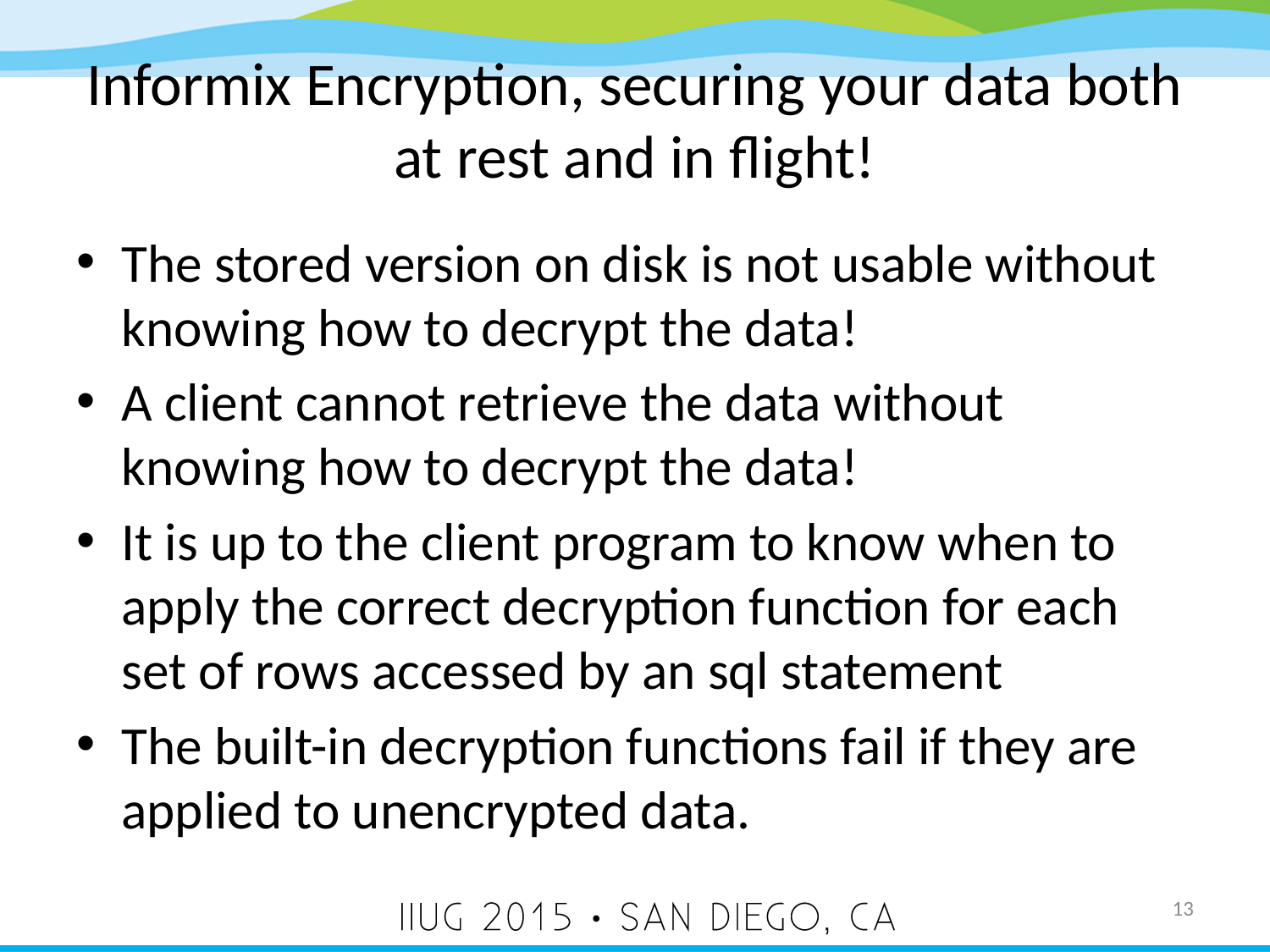

# Informix Encryption, securing your data both at rest and in flight!
The stored version on disk is not usable without knowing how to decrypt the data!
A client cannot retrieve the data without knowing how to decrypt the data!
It is up to the client program to know when to apply the correct decryption function for each set of rows accessed by an sql statement
The built-in decryption functions fail if they are applied to unencrypted data.

13